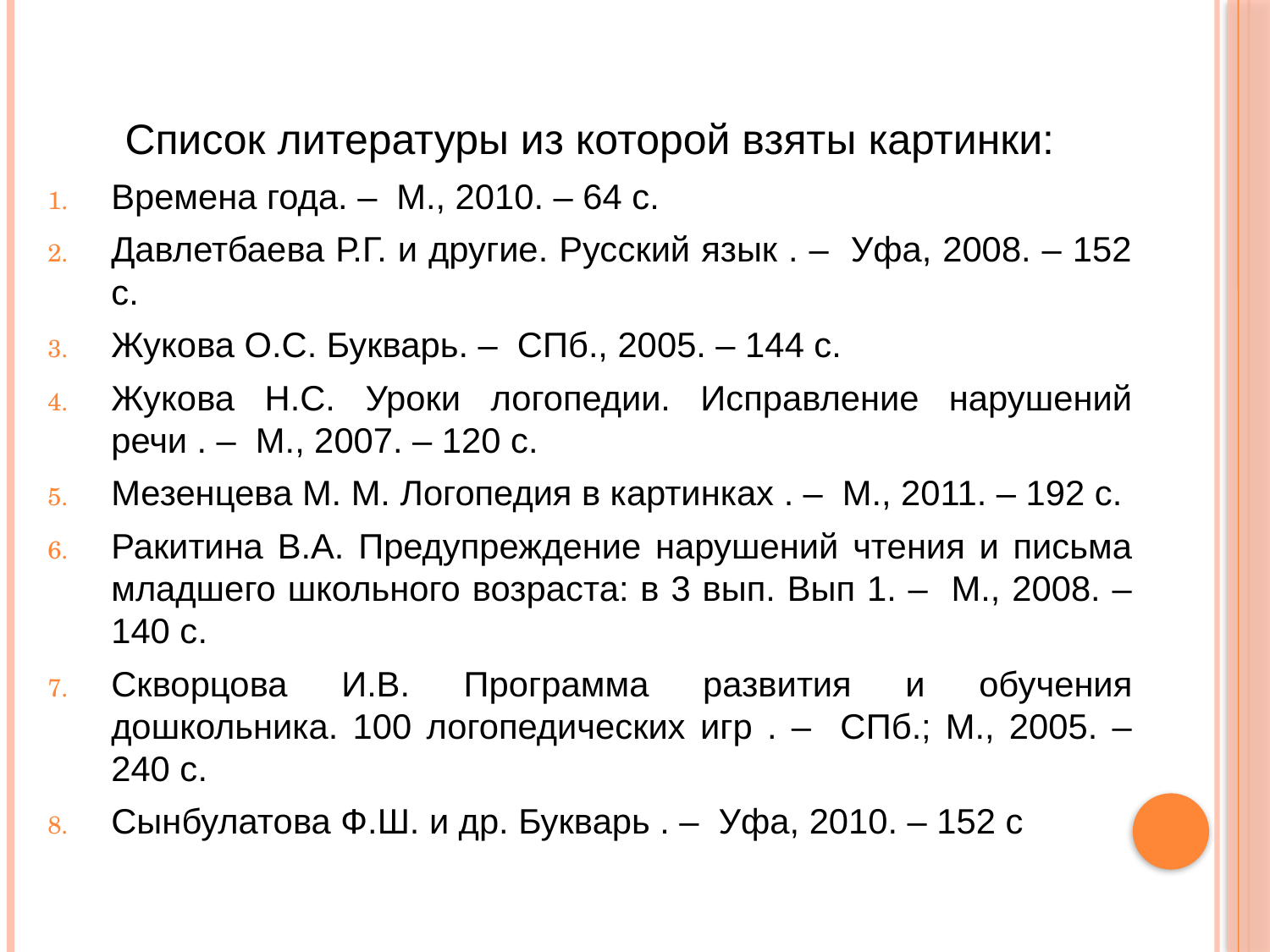

#
Список литературы из которой взяты картинки:
Времена года. –  М., 2010. – 64 с.
Давлетбаева Р.Г. и другие. Русский язык . –  Уфа, 2008. – 152 с.
Жукова О.С. Букварь. –  СПб., 2005. – 144 с.
Жукова Н.С. Уроки логопедии. Исправление нарушений речи . –  М., 2007. – 120 с.
Мезенцева М. М. Логопедия в картинках . –  М., 2011. – 192 с.
Ракитина В.А. Предупреждение нарушений чтения и письма младшего школьного возраста: в 3 вып. Вып 1. –  М., 2008. – 140 с.
Скворцова И.В. Программа развития и обучения дошкольника. 100 логопедических игр . –  СПб.; М., 2005. – 240 с.
Сынбулатова Ф.Ш. и др. Букварь . –  Уфа, 2010. – 152 с